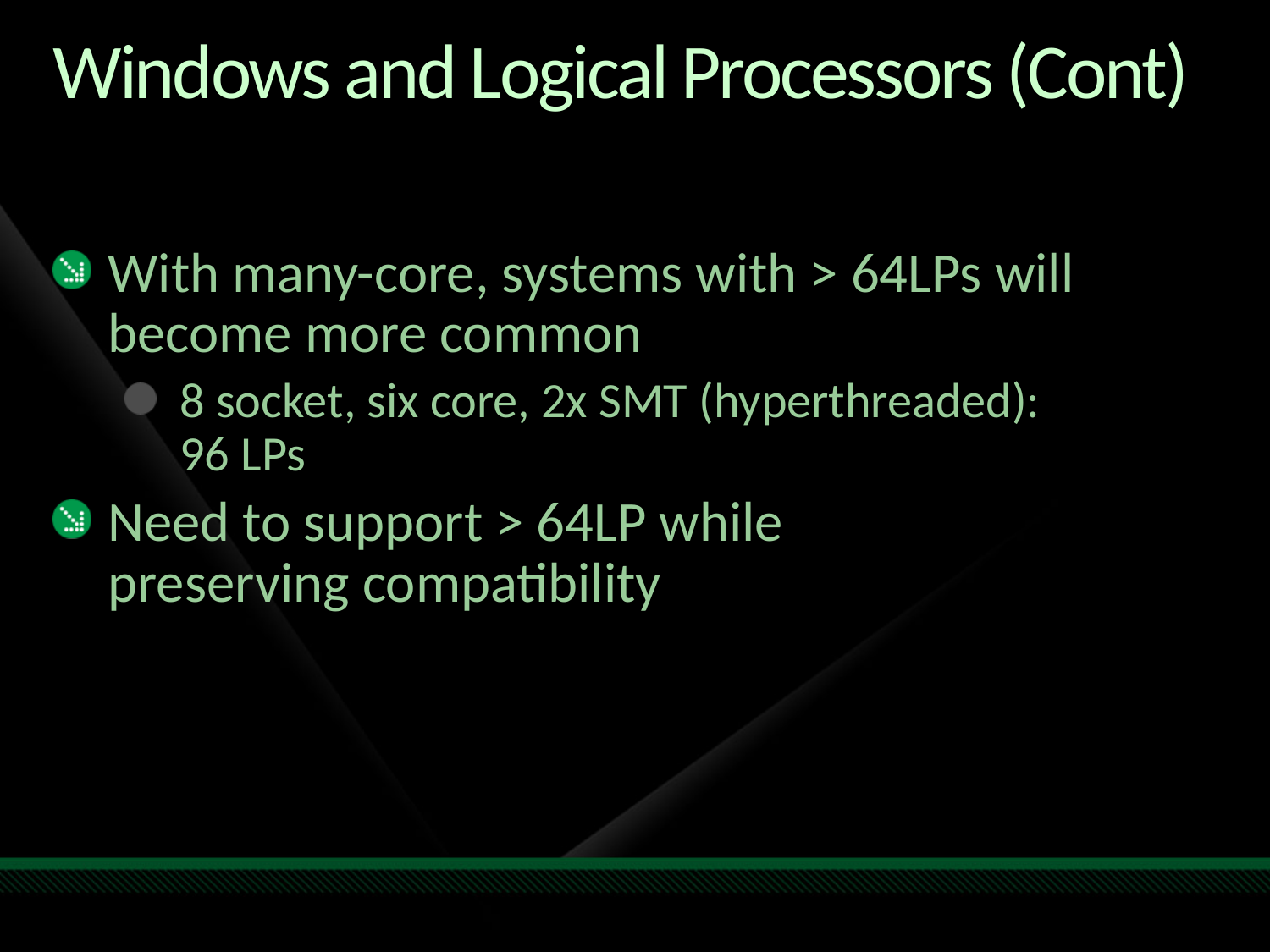

# Windows and Logical Processors (Cont)
With many-core, systems with > 64LPs will become more common
8 socket, six core, 2x SMT (hyperthreaded):
96 LPs
Need to support > 64LP while
preserving compatibility